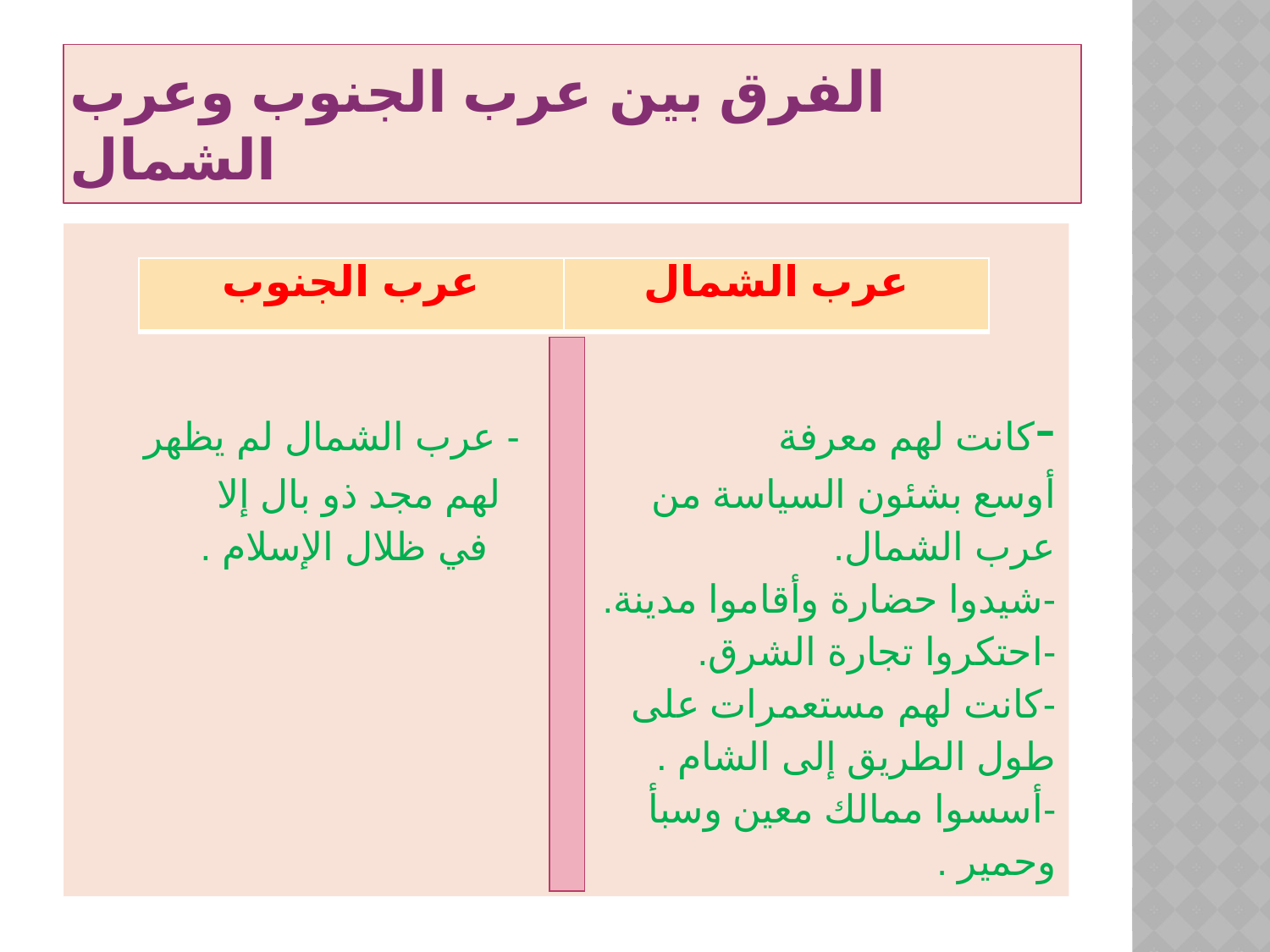

# الفرق بين عرب الجنوب وعرب الشمال

-كانت لهم معرفة                        - عرب الشمال لم يظهر
أوسع بشئون السياسة من              لهم مجد ذو بال إلا
عرب الشمال.                                في ظلال الإسلام .
-شيدوا حضارة وأقاموا مدينة.
-احتكروا تجارة الشرق.
-كانت لهم مستعمرات على
طول الطريق إلى الشام .
-أسسوا ممالك معين وسبأ
وحمير .

| عرب الجنوب | عرب الشمال |
| --- | --- |
|  |
| --- |